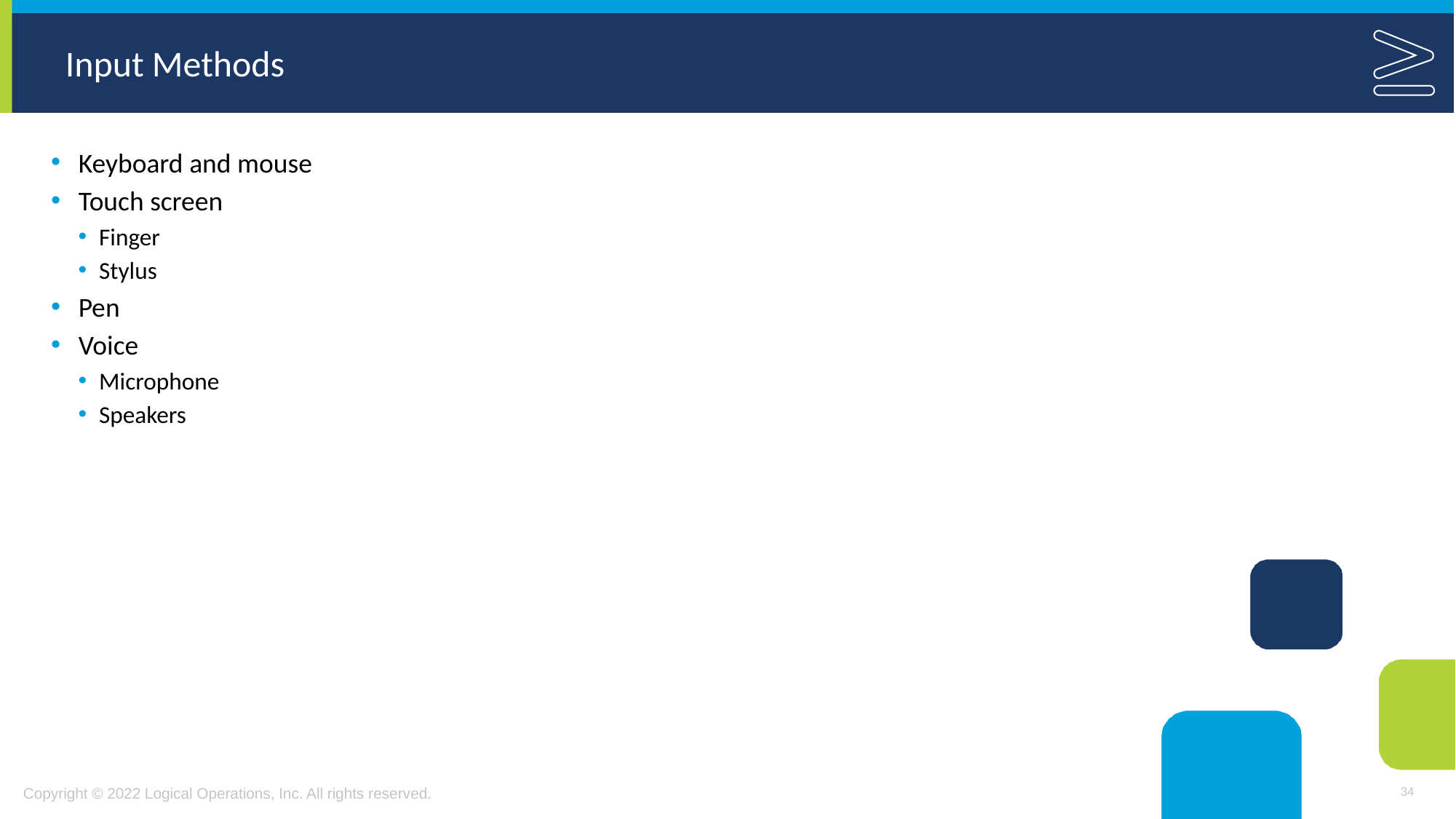

# Input Methods
Keyboard and mouse
Touch screen
Finger
Stylus
Pen
Voice
Microphone
Speakers

34